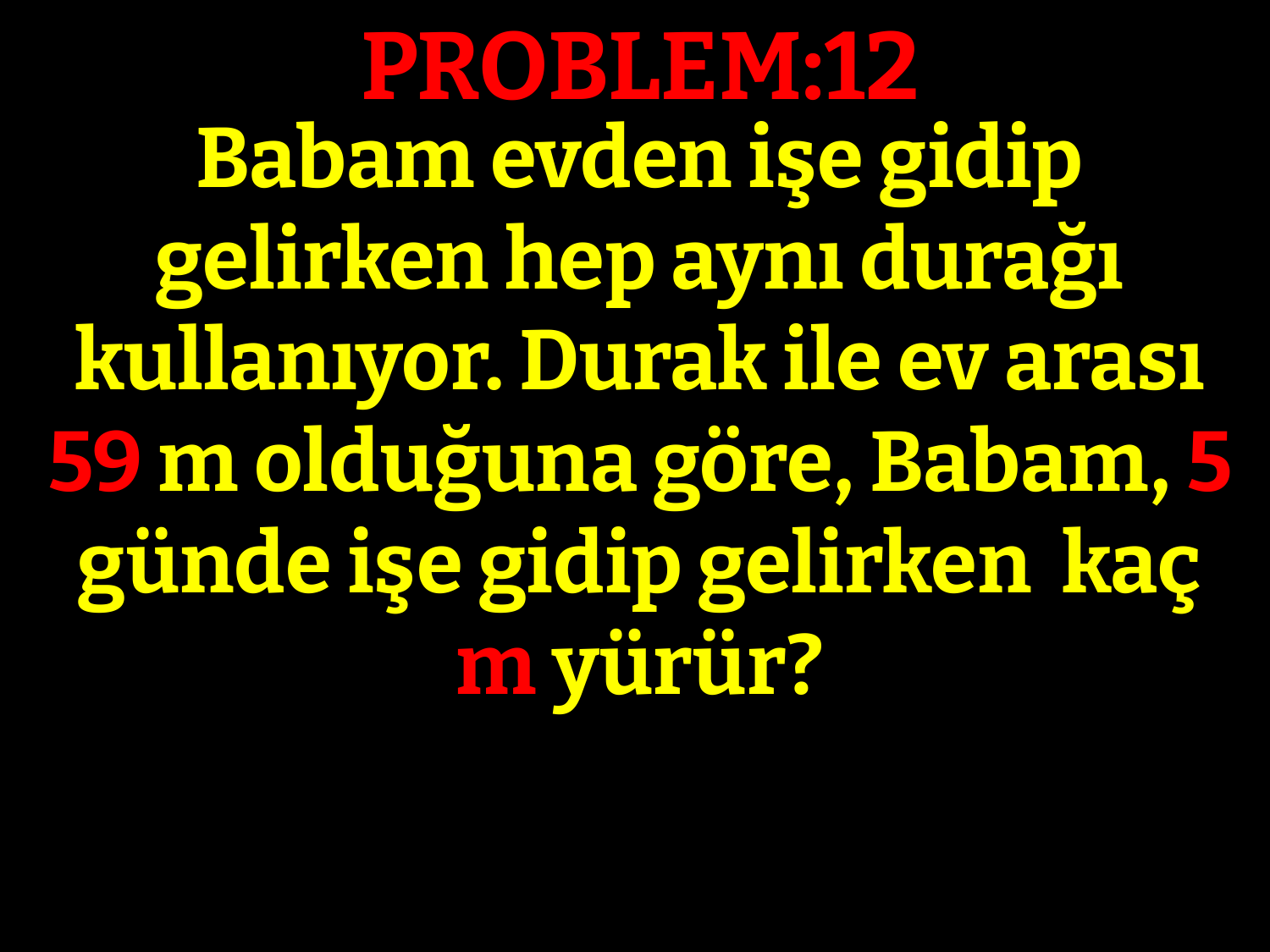

PROBLEM:12
#
Babam evden işe gidip gelirken hep aynı durağı kullanıyor. Durak ile ev arası 59 m olduğuna göre, Babam, 5 günde işe gidip gelirken  kaç m yürür?